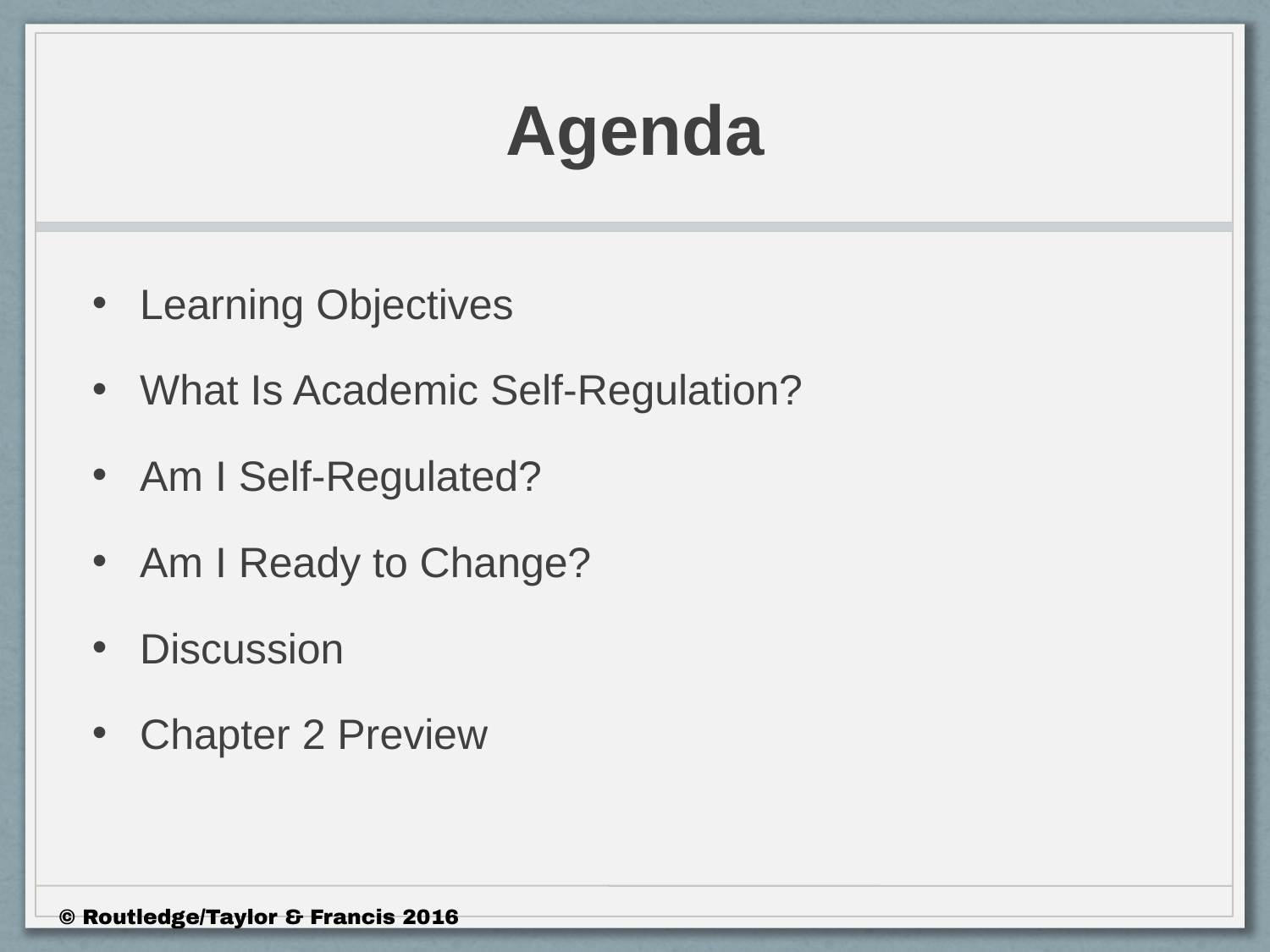

# Agenda
Learning Objectives
What Is Academic Self-Regulation?
Am I Self-Regulated?
Am I Ready to Change?
Discussion
Chapter 2 Preview
© Routledge/Taylor & Francis 2016